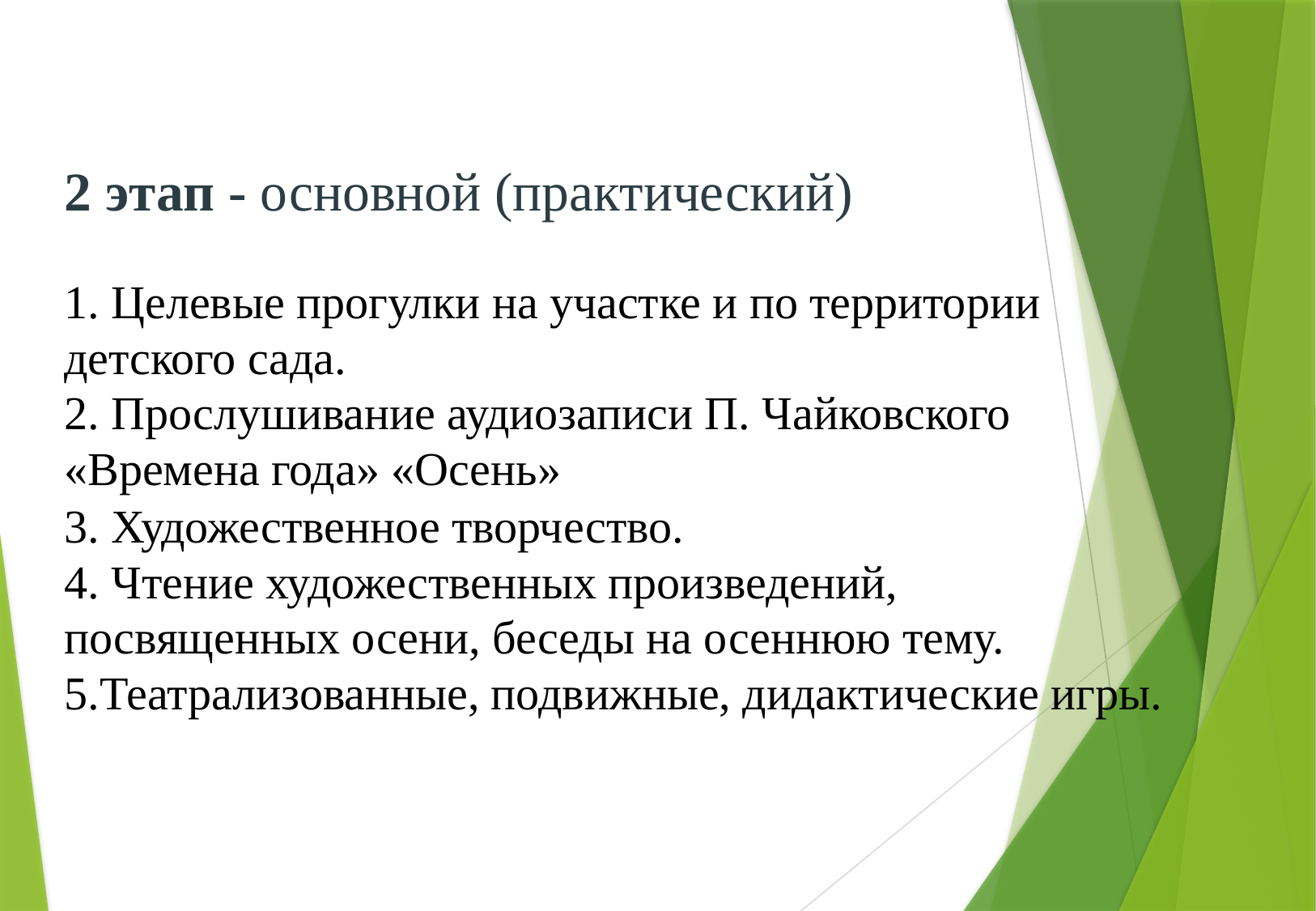

# 2 этап - основной (практический) 1. Целевые прогулки на участке и по территории детского сада. 2. Прослушивание аудиозаписи П. Чайковского «Времена года» «Осень» 3. Художественное творчество. 4. Чтение художественных произведений, посвященных осени, беседы на осеннюю тему. 5.Театрализованные, подвижные, дидактические игры.